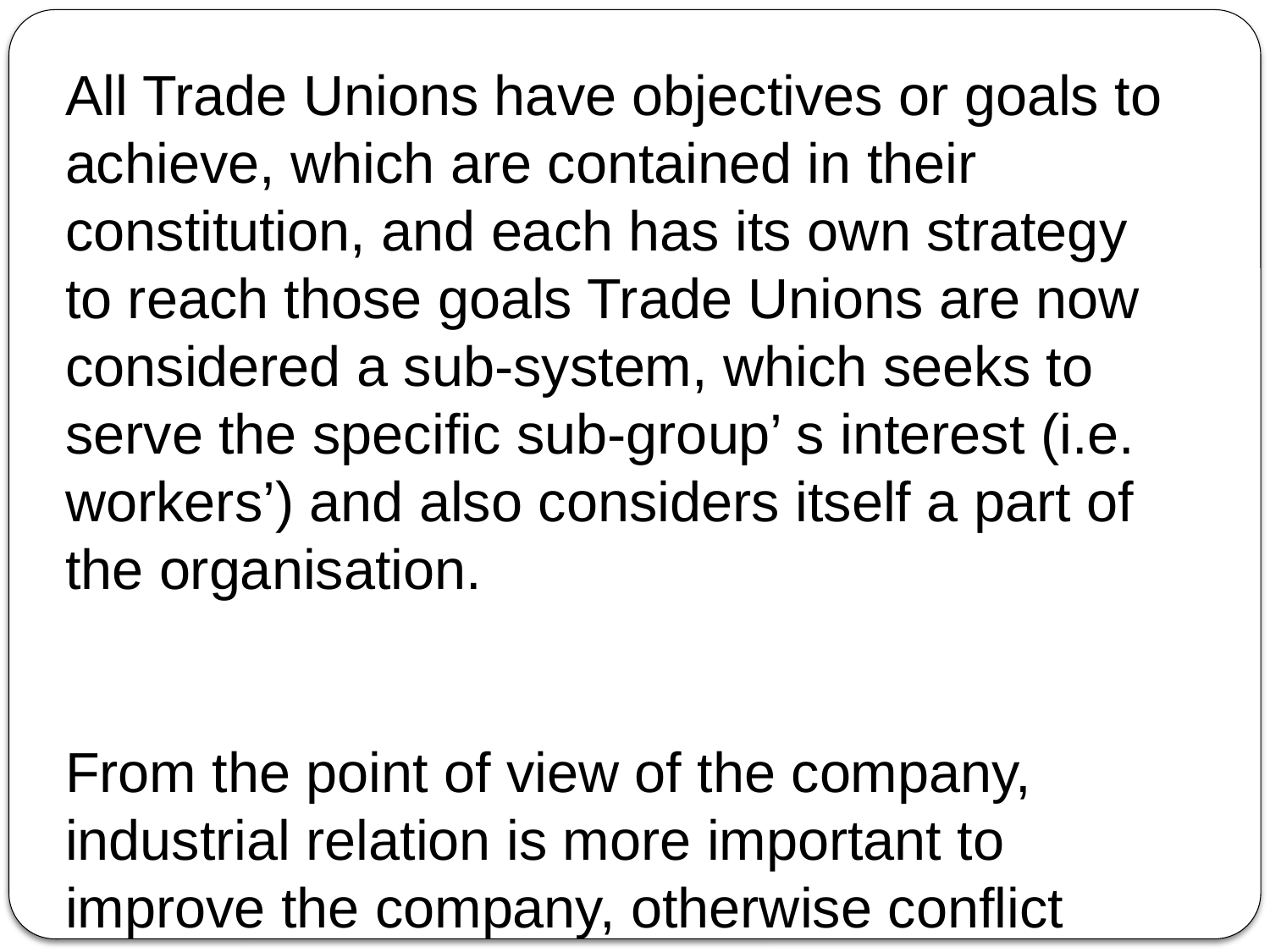

All Trade Unions have objectives or goals to achieve, which are contained in their constitution, and each has its own strategy to reach those goals Trade Unions are now considered a sub-system, which seeks to serve the specific sub-group’ s interest (i.e. workers’) and also considers itself a part of the organisation.

From the point of view of the company, industrial relation is more important to improve the company, otherwise conflict between labour and management leads to Sick Unit.